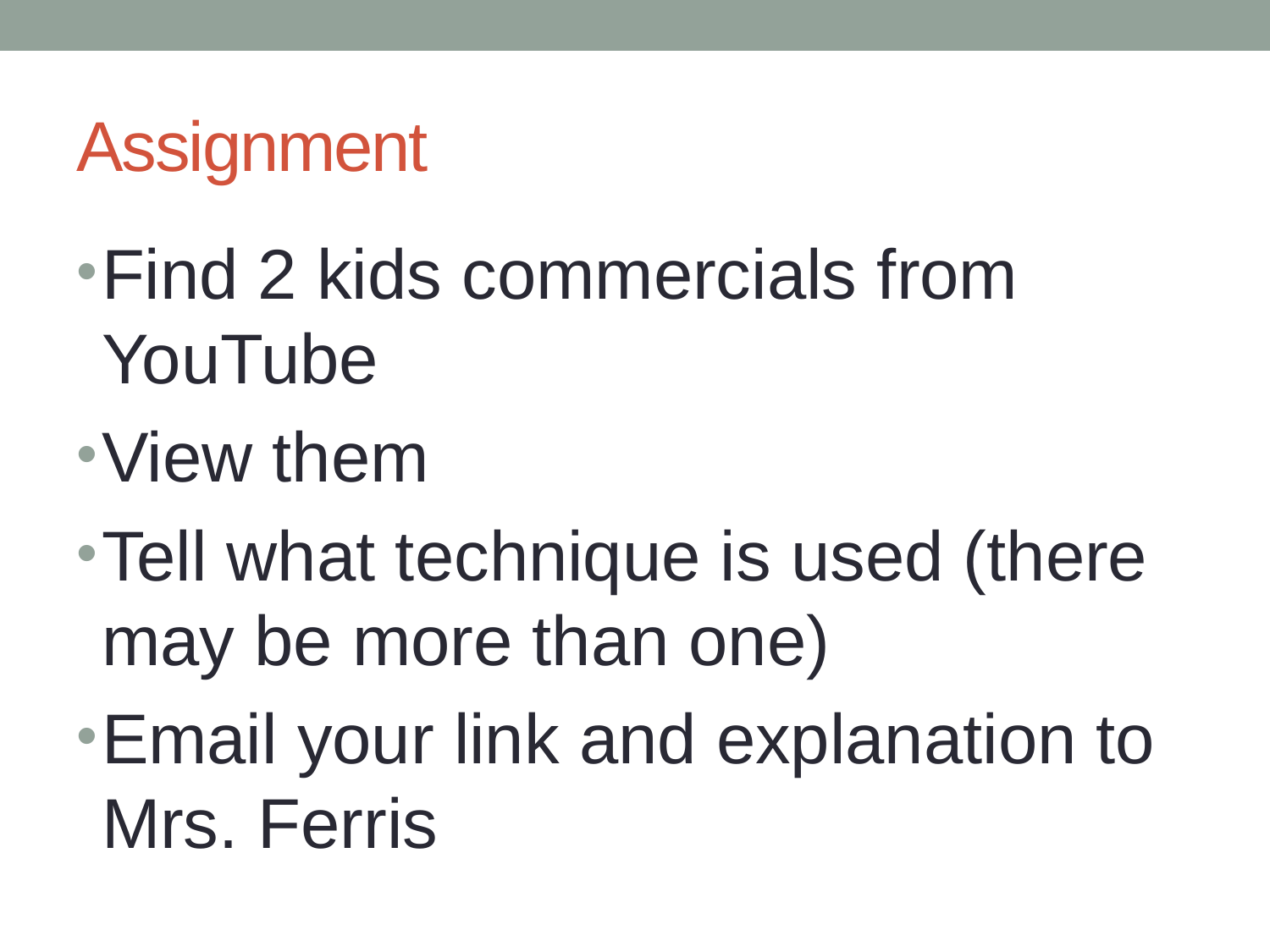

# Assignment
Find 2 kids commercials from YouTube
View them
Tell what technique is used (there may be more than one)
Email your link and explanation to Mrs. Ferris